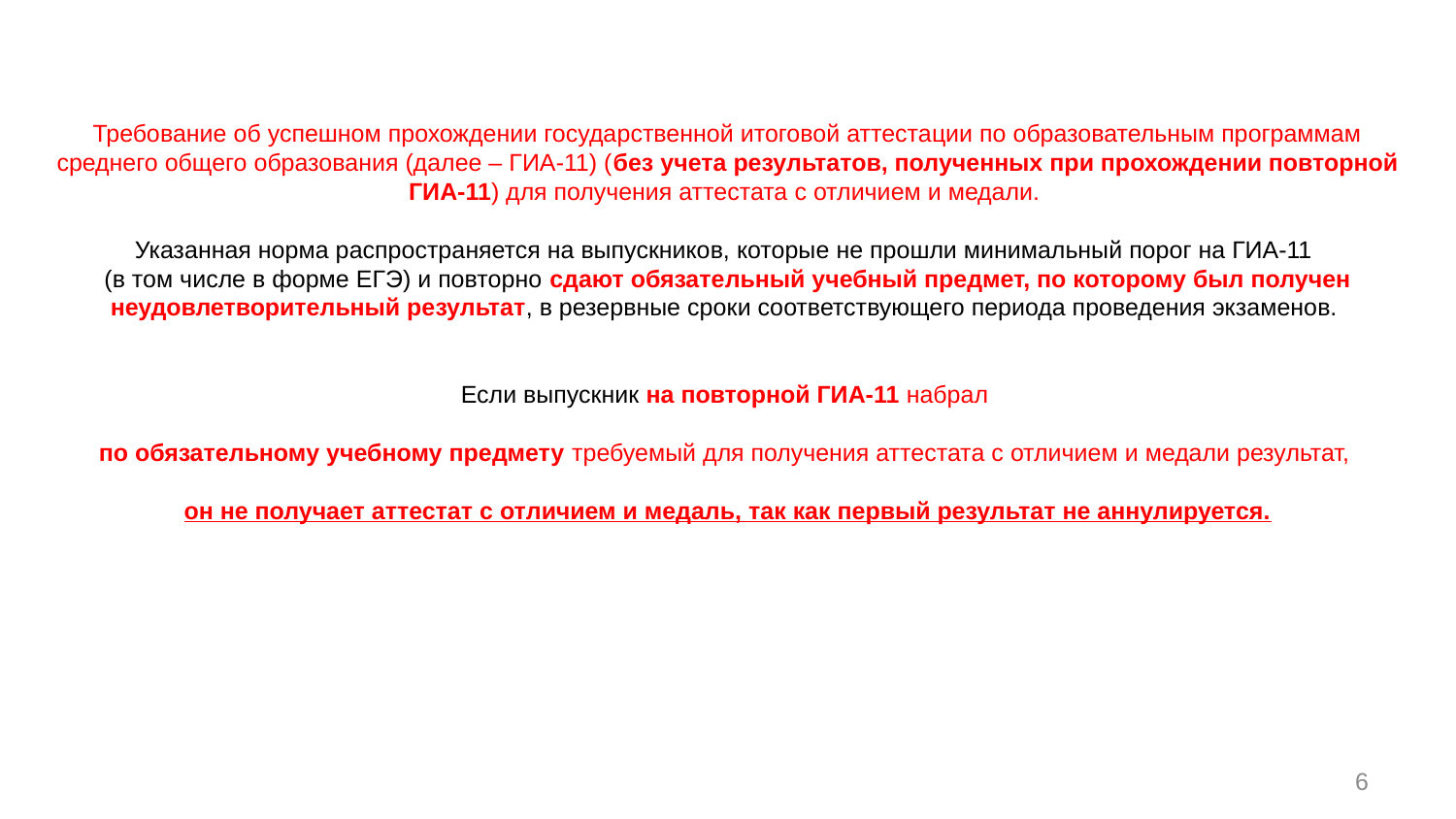

Требование об успешном прохождении государственной итоговой аттестации по образовательным программам среднего общего образования (далее – ГИА-11) (без учета результатов, полученных при прохождении повторной ГИА-11) для получения аттестата с отличием и медали.

Указанная норма распространяется на выпускников, которые не прошли минимальный порог на ГИА-11
(в том числе в форме ЕГЭ) и повторно сдают обязательный учебный предмет, по которому был получен неудовлетворительный результат, в резервные сроки соответствующего периода проведения экзаменов.

Если выпускник на повторной ГИА-11 набрал

по обязательному учебному предмету требуемый для получения аттестата с отличием и медали результат,

он не получает аттестат с отличием и медаль, так как первый результат не аннулируется.

6